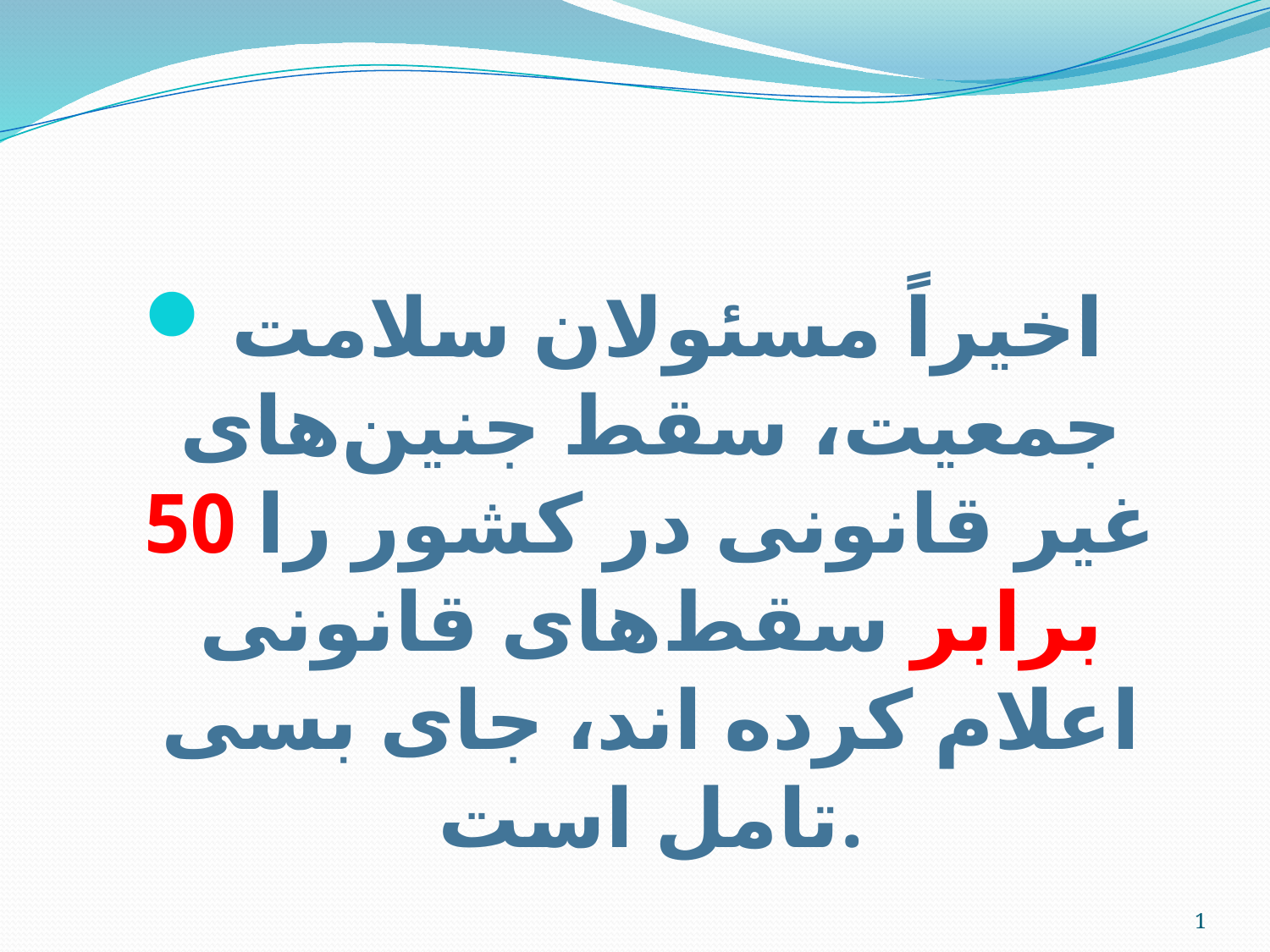

#
اخیراً مسئولان سلامت جمعیت، سقط جنین‌های غیر قانونی در کشور را 50 برابر سقط‌های قانونی اعلام کرده اند، جای بسی تامل است.

1